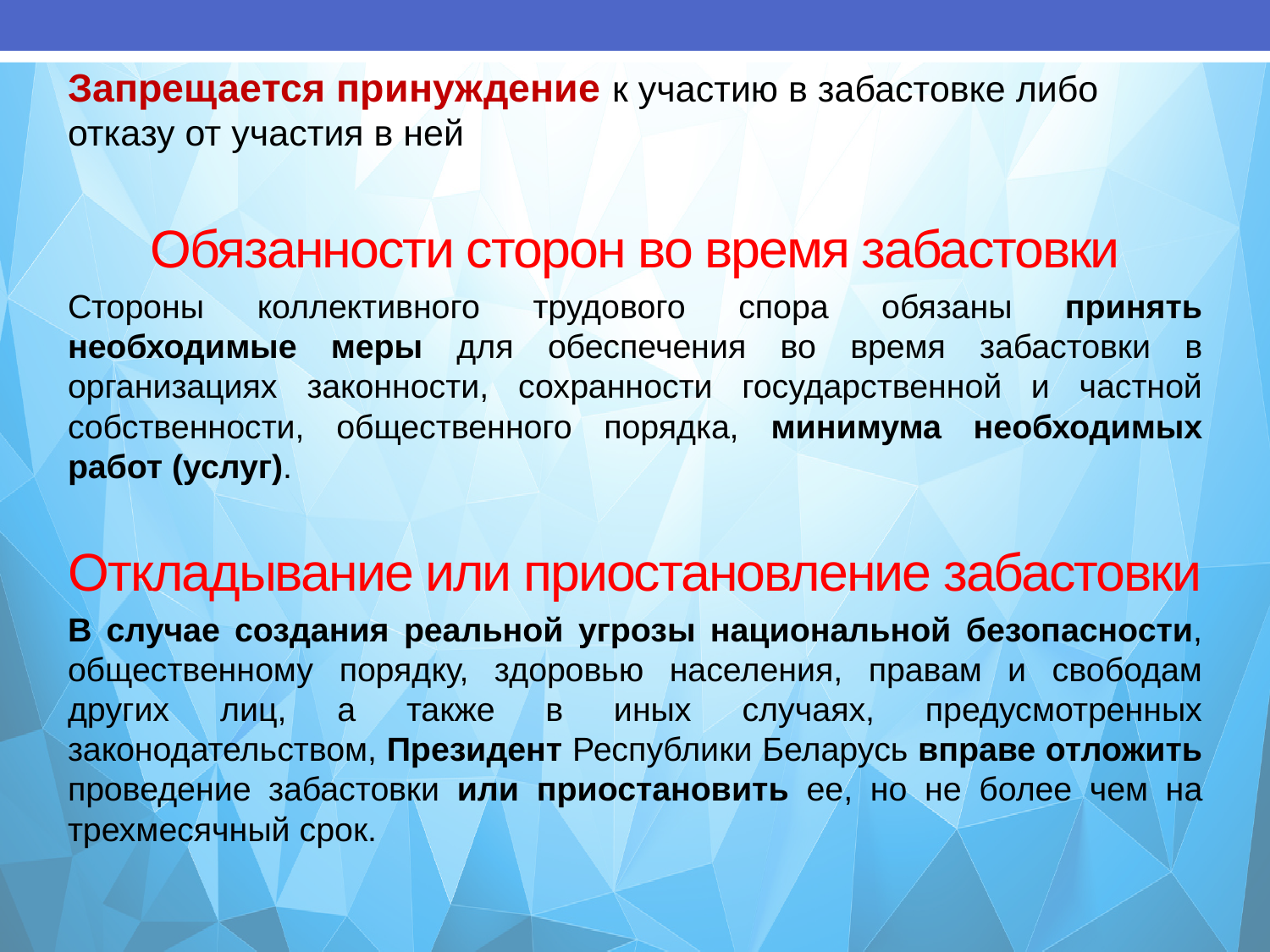

Запрещается принуждение к участию в забастовке либо отказу от участия в ней

Обязанности сторон во время забастовки
Стороны коллективного трудового спора обязаны принять необходимые меры для обеспечения во время забастовки в организациях законности, сохранности государственной и частной собственности, общественного порядка, минимума необходимых работ (услуг).

Откладывание или приостановление забастовки
В случае создания реальной угрозы национальной безопасности, общественному порядку, здоровью населения, правам и свободам других лиц, а также в иных случаях, предусмотренных законодательством, Президент Республики Беларусь вправе отложить проведение забастовки или приостановить ее, но не более чем на трехмесячный срок.